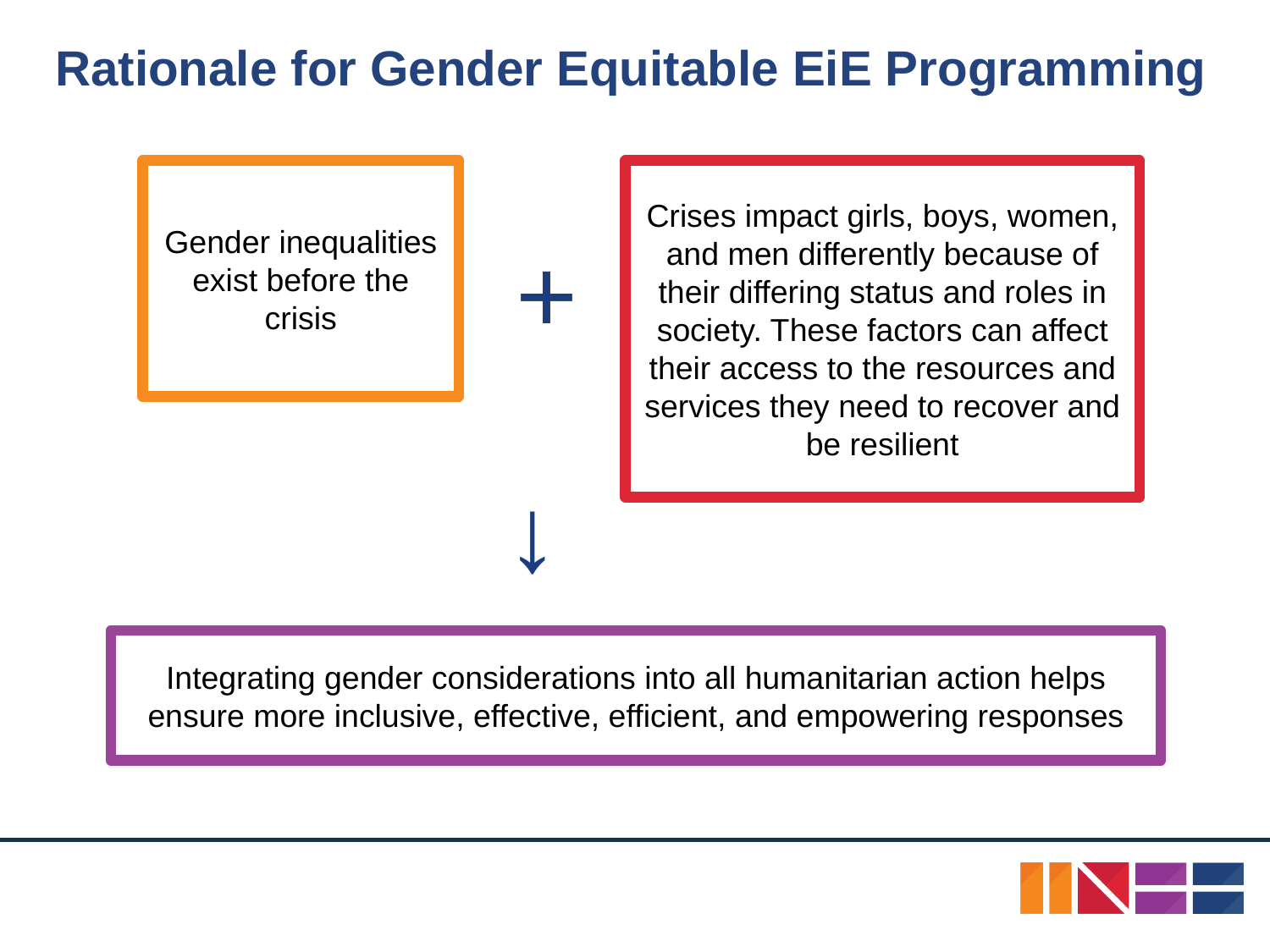

# Rationale for Gender Equitable EiE Programming

Gender inequalities exist before the crisis
Crises impact girls, boys, women, and men differently because of their differing status and roles in society. These factors can affect their access to the resources and services they need to recover and be resilient
+
→
Integrating gender considerations into all humanitarian action helps ensure more inclusive, effective, efficient, and empowering responses